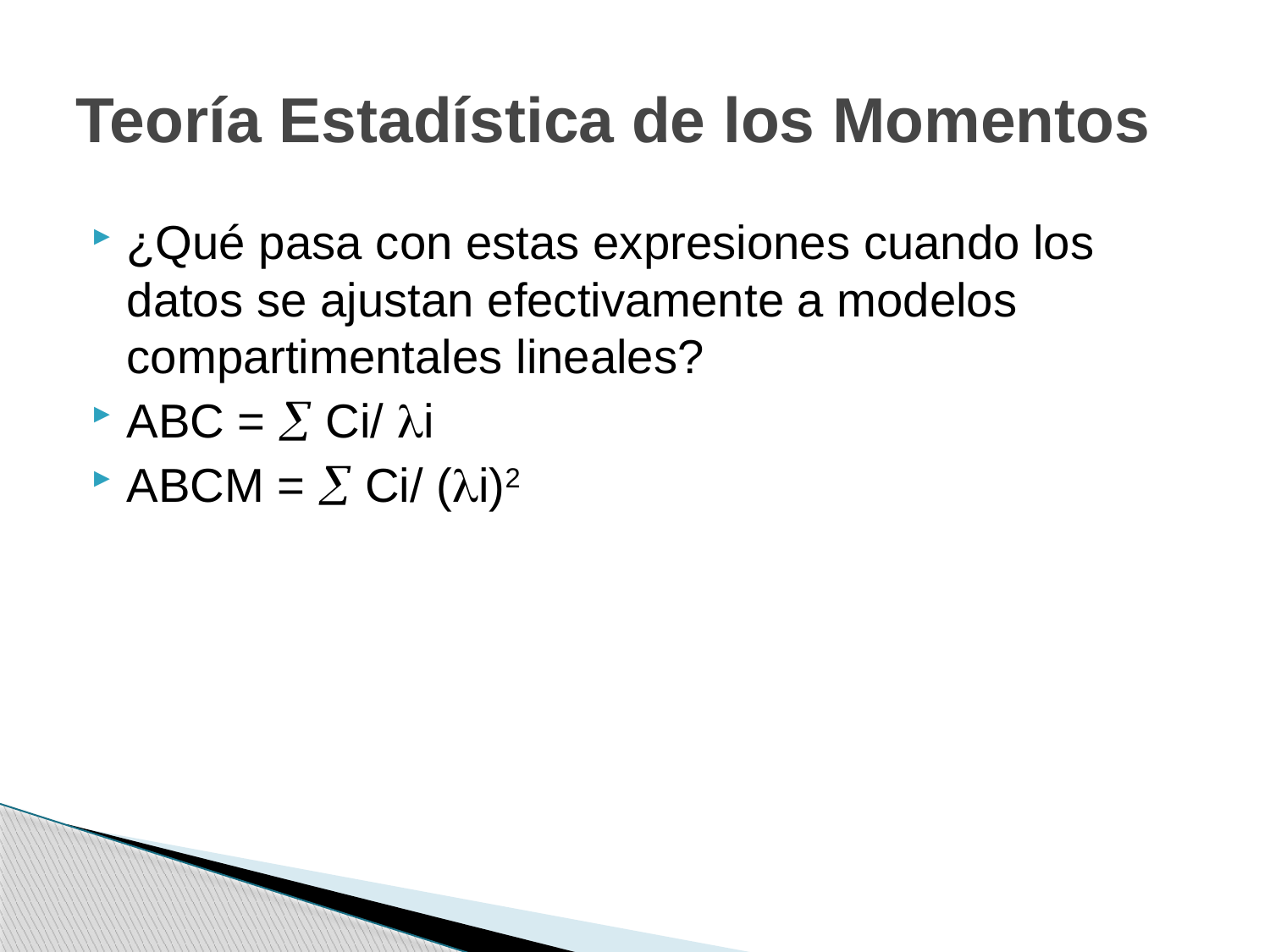

# Teoría Estadística de los Momentos
¿Qué pasa con estas expresiones cuando los datos se ajustan efectivamente a modelos compartimentales lineales?
ABC = ∑ Ci/ λi
ABCM = ∑ Ci/ (λi)2